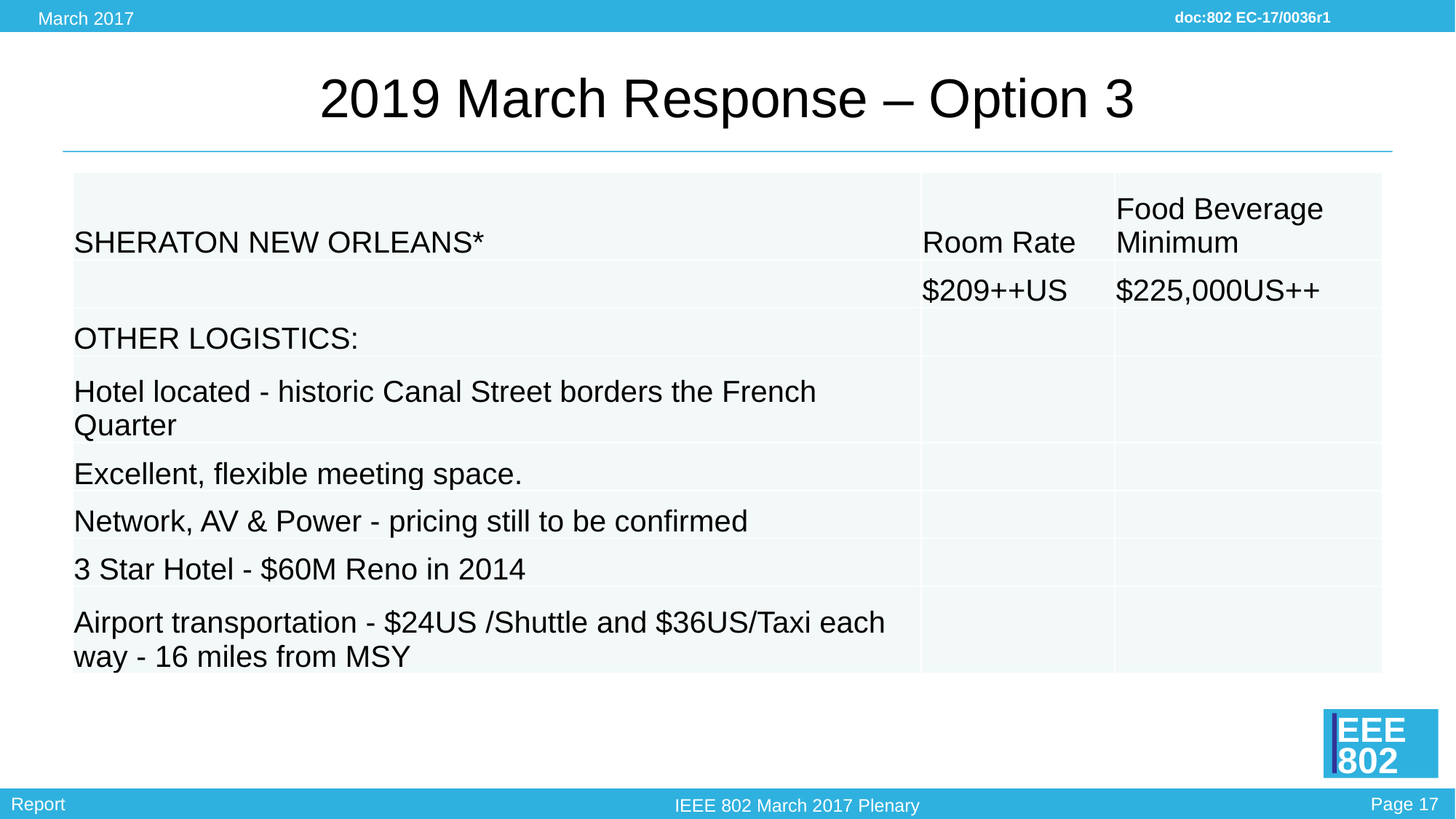

# 2019 March Response – Option 3
| SHERATON NEW ORLEANS\* | Room Rate | Food Beverage Minimum |
| --- | --- | --- |
|  | $209++US | $225,000US++ |
| OTHER LOGISTICS: |  |  |
| Hotel located - historic Canal Street borders the French Quarter |  |  |
| Excellent, flexible meeting space. |  |  |
| Network, AV & Power - pricing still to be confirmed |  |  |
| 3 Star Hotel - $60M Reno in 2014 |  |  |
| Airport transportation - $24US /Shuttle and $36US/Taxi each way - 16 miles from MSY |  |  |